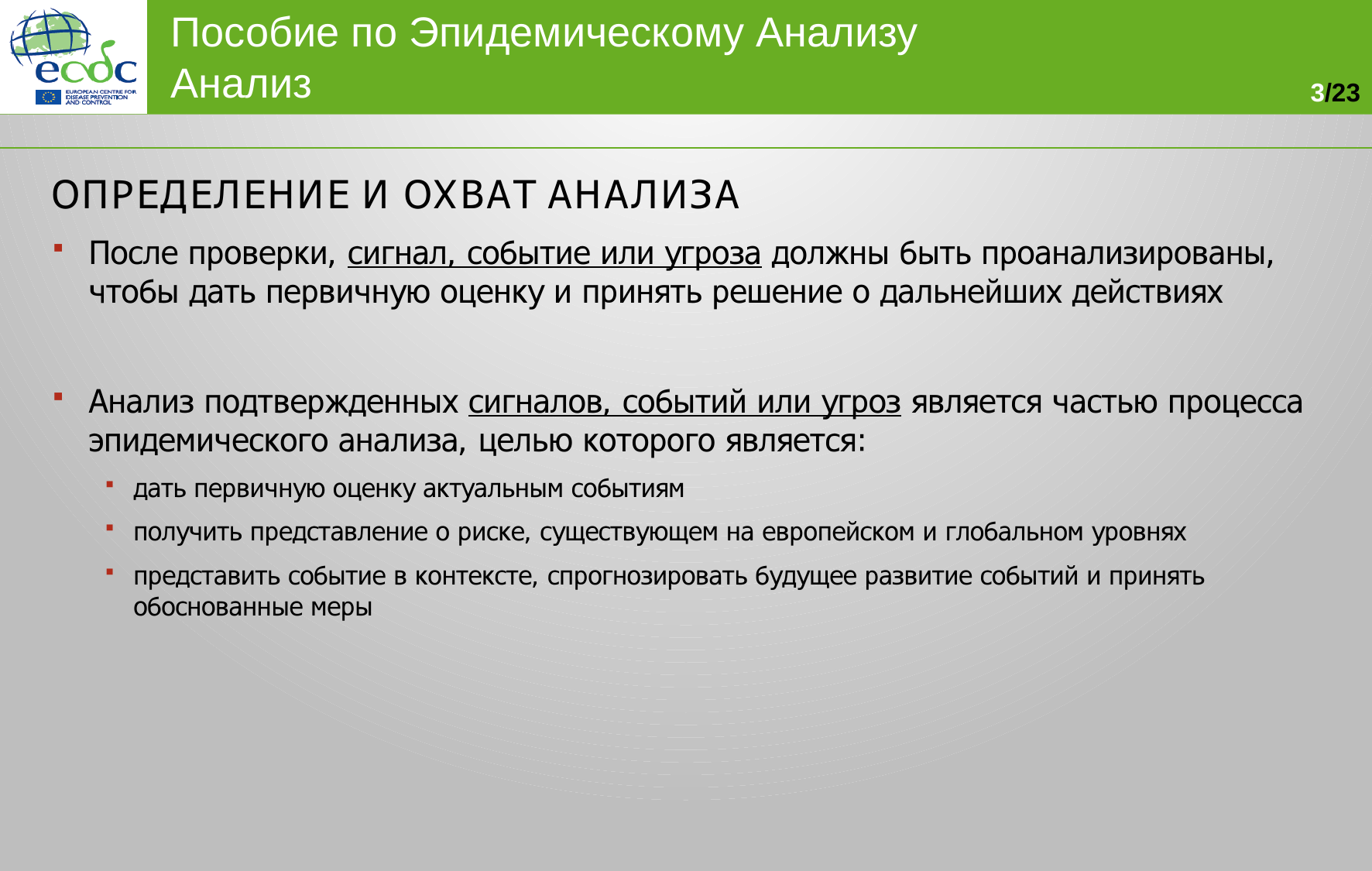

ОПРЕДЕЛЕНИЕ И ОХВАТ АНАЛИЗА
После проверки, сигнал, событие или угроза должны быть проанализированы, чтобы дать первичную оценку и принять решение о дальнейших действиях

Анализ подтвержденных сигналов, событий или угроз является частью процесса эпидемического анализа, целью которого является:
дать первичную оценку актуальным событиям
получить представление о риске, существующем на европейском и глобальном уровнях
представить событие в контексте, спрогнозировать будущее развитие событий и принять обоснованные меры